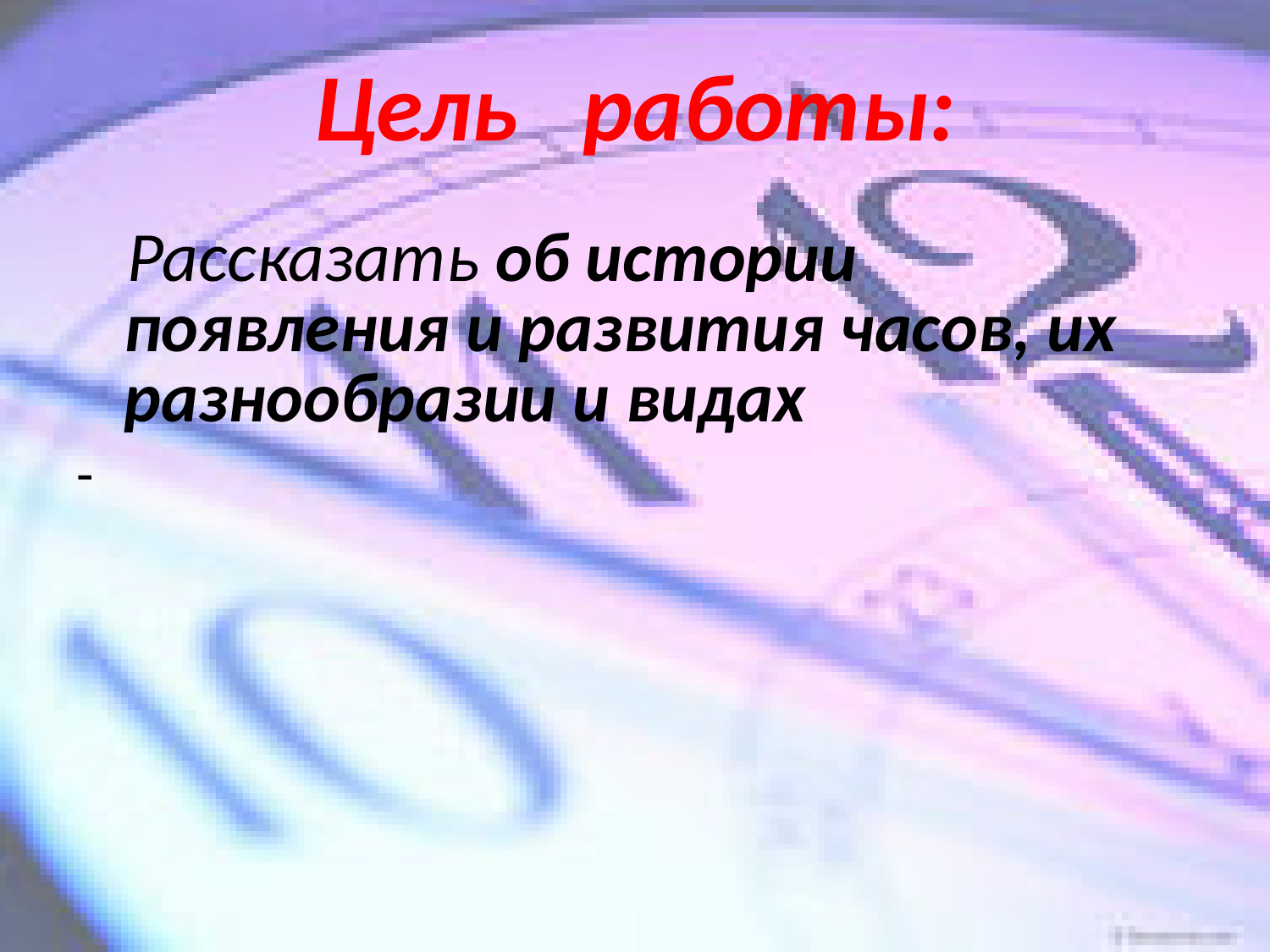

# Цель   работы:
    Рассказать об истории  появления и развития часов, их разнообразии и видах
-